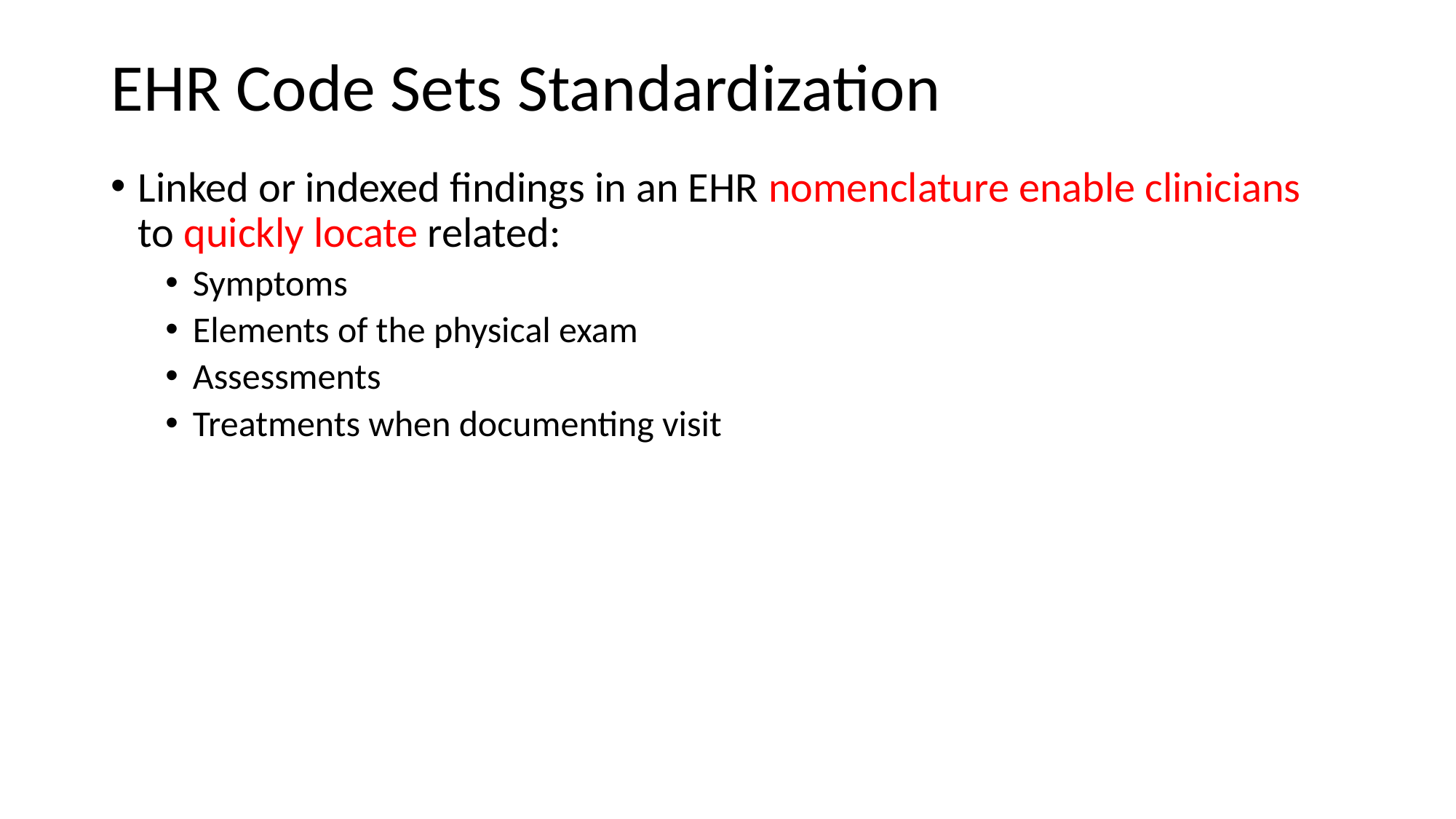

# EHR Code Sets Standardization
Linked or indexed findings in an EHR nomenclature enable clinicians to quickly locate related:
Symptoms
Elements of the physical exam
Assessments
Treatments when documenting visit